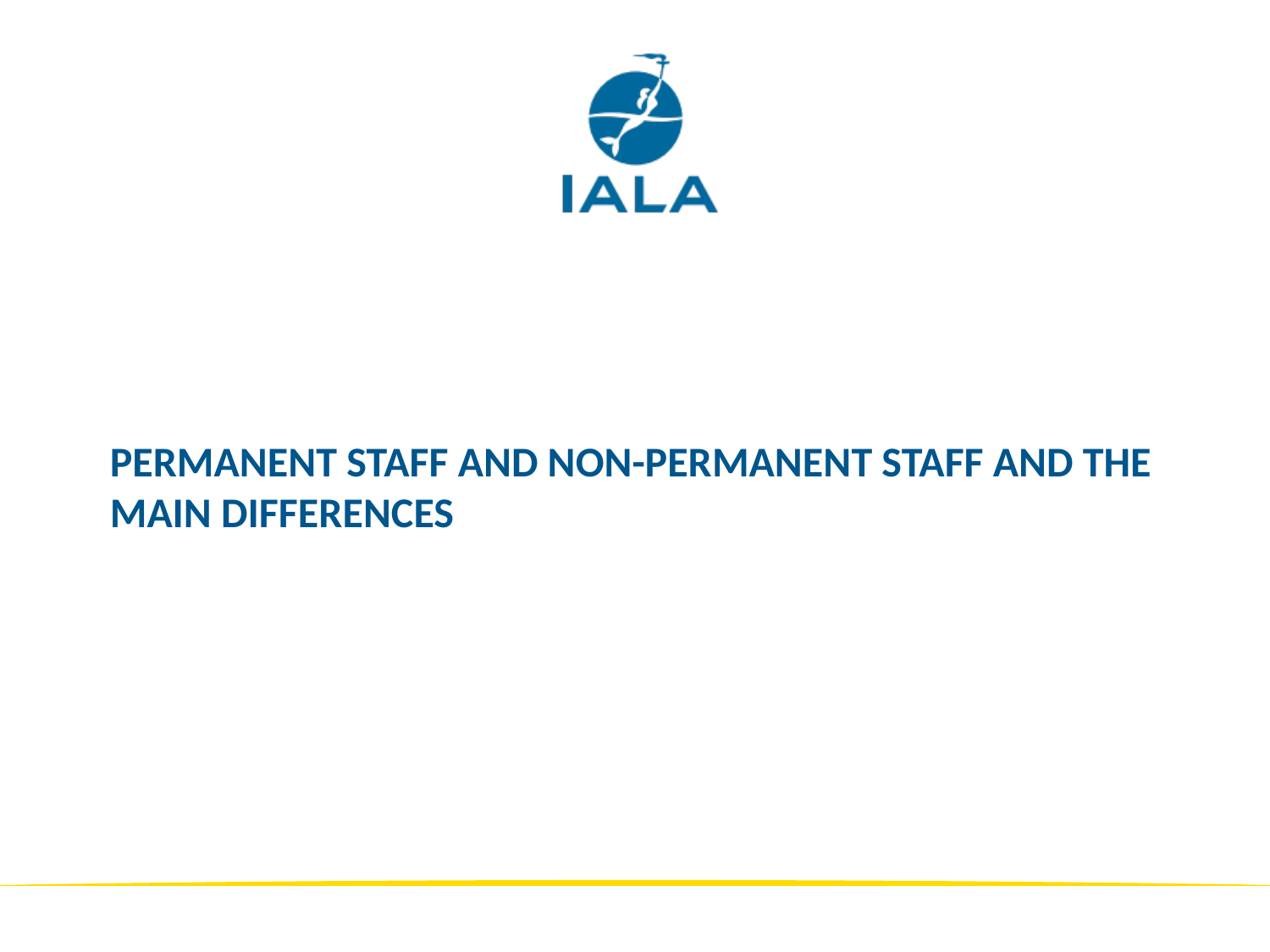

# Permanent staff and non-permanent staff and the main differences